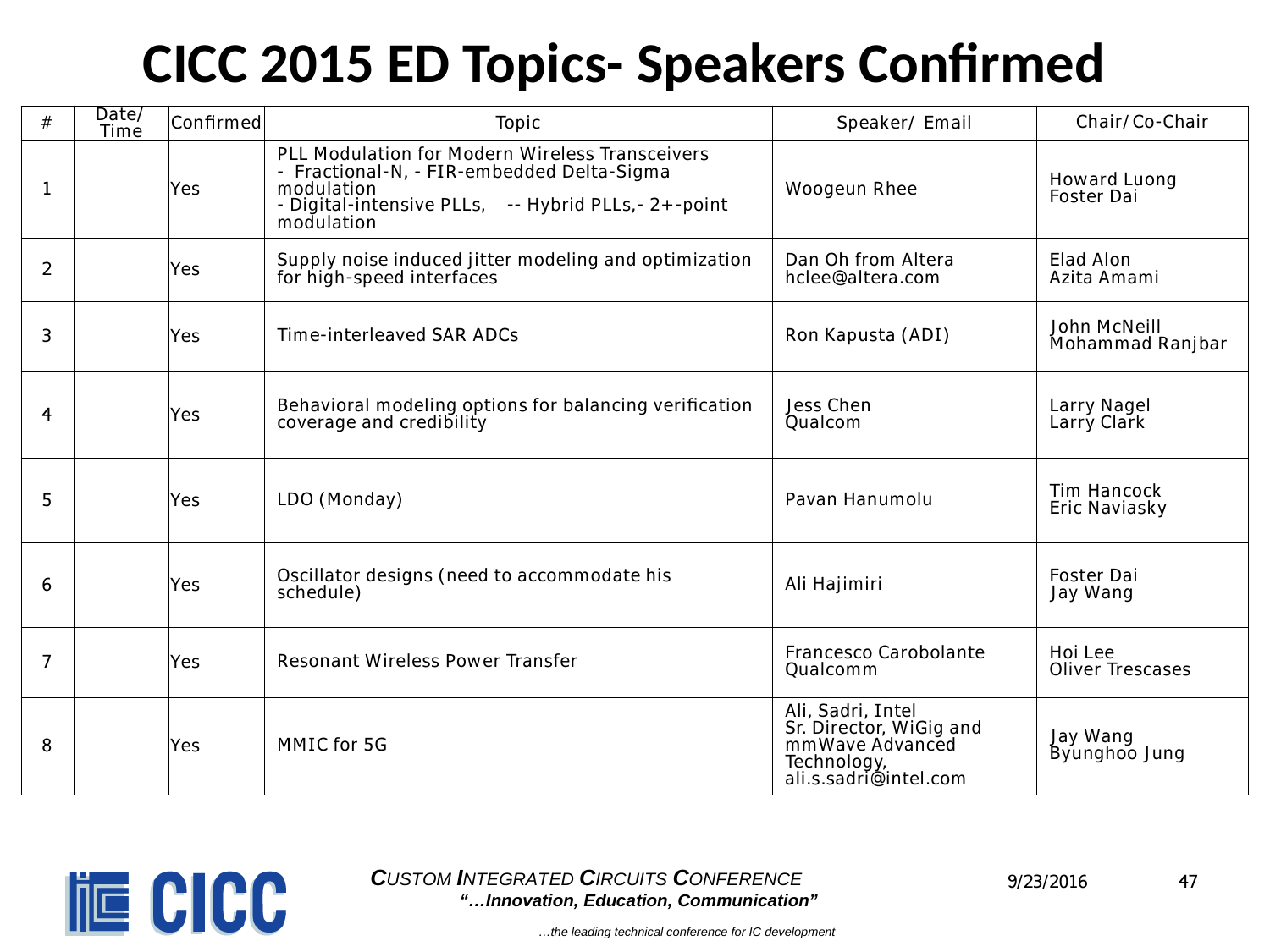

# CICC 2015 ED Topics- Speakers Confirmed
| # | Date/Time | Confirmed | Topic | Speaker/ Email | Chair/Co-Chair |
| --- | --- | --- | --- | --- | --- |
| 1 |  | Yes | PLL Modulation for Modern Wireless Transceivers - Fractional-N, - FIR-embedded Delta-Sigma modulation - Digital-intensive PLLs,    -- Hybrid PLLs,- 2+-point modulation | Woogeun Rhee | Howard Luong Foster Dai |
| 2 |  | Yes | Supply noise induced jitter modeling and optimization for high-speed interfaces | Dan Oh from Altera hclee@altera.com | Elad Alon Azita Amami |
| 3 |  | Yes | Time-interleaved SAR ADCs | Ron Kapusta (ADI) | John McNeill Mohammad Ranjbar |
| 4 |  | Yes | Behavioral modeling options for balancing verification coverage and credibility | Jess Chen Qualcom | Larry Nagel Larry Clark |
| 5 |  | Yes | LDO (Monday) | Pavan Hanumolu | Tim Hancock Eric Naviasky |
| 6 |  | Yes | Oscillator designs (need to accommodate his schedule) | Ali Hajimiri | Foster Dai Jay Wang |
| 7 |  | Yes | Resonant Wireless Power Transfer | Francesco Carobolante Qualcomm | Hoi Lee Oliver Trescases |
| 8 |  | Yes | MMIC for 5G | Ali, Sadri, Intel   Sr. Director, WiGig and mmWave Advanced Technology, ali.s.sadri@intel.com | Jay Wang Byunghoo Jung |